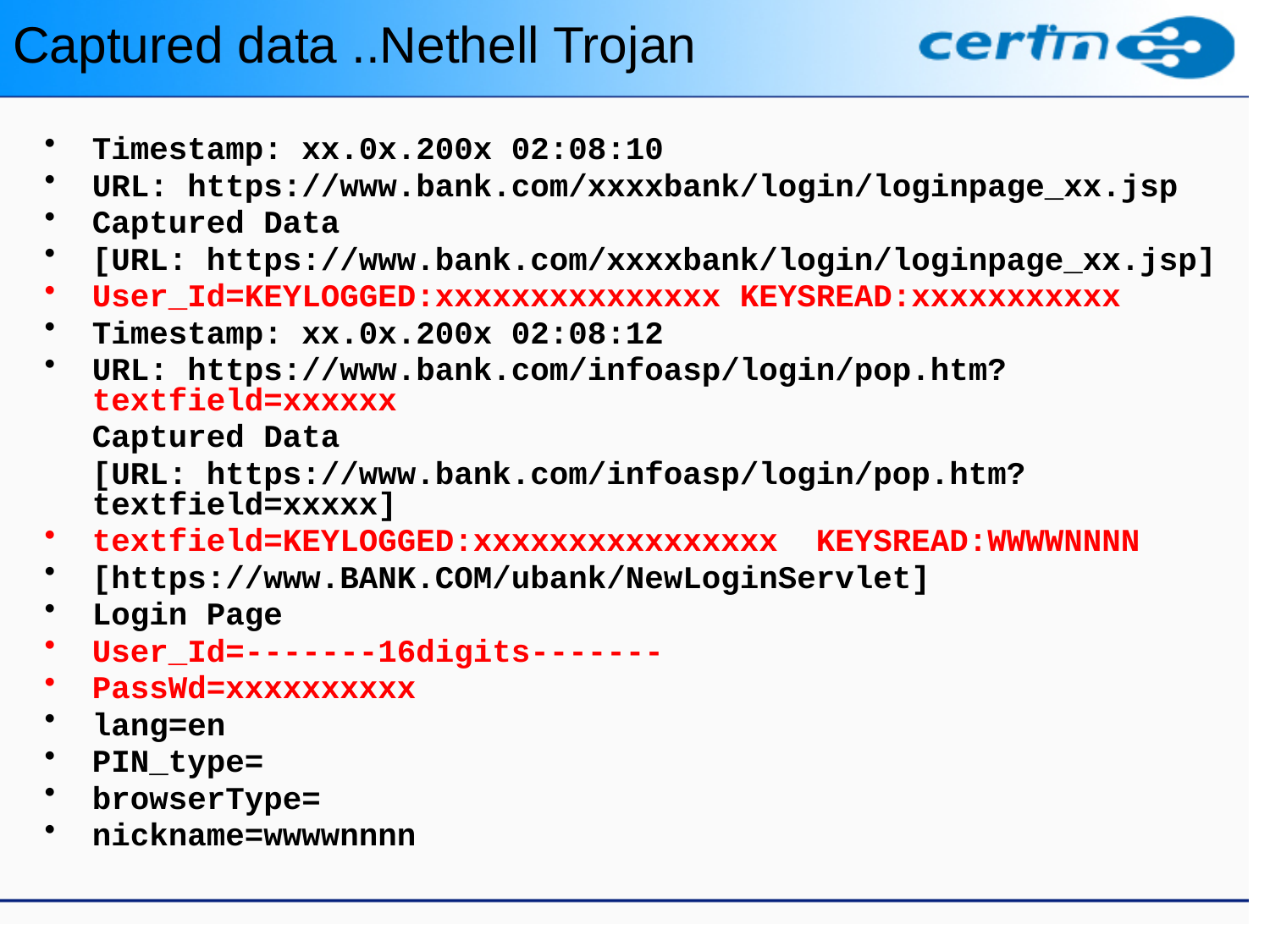

Captured data ..Nethell Trojan

Timestamp: xx.0x.200x 02:08:10
URL: https://www.bank.com/xxxxbank/login/loginpage_xx.jsp
Captured Data
[URL: https://www.bank.com/xxxxbank/login/loginpage_xx.jsp]
User_Id=KEYLOGGED:xxxxxxxxxxxxxxx KEYSREAD:xxxxxxxxxxx
Timestamp: xx.0x.200x 02:08:12
URL: https://www.bank.com/infoasp/login/pop.htm?textfield=xxxxxx
	Captured Data
	[URL: https://www.bank.com/infoasp/login/pop.htm?textfield=xxxxx]
textfield=KEYLOGGED:xxxxxxxxxxxxxxxx  KEYSREAD:WWWWNNNN
[https://www.BANK.COM/ubank/NewLoginServlet]
Login Page
User_Id=-------16digits-------
PassWd=xxxxxxxxxx
lang=en
PIN_type=
browserType=
nickname=wwwwnnnn